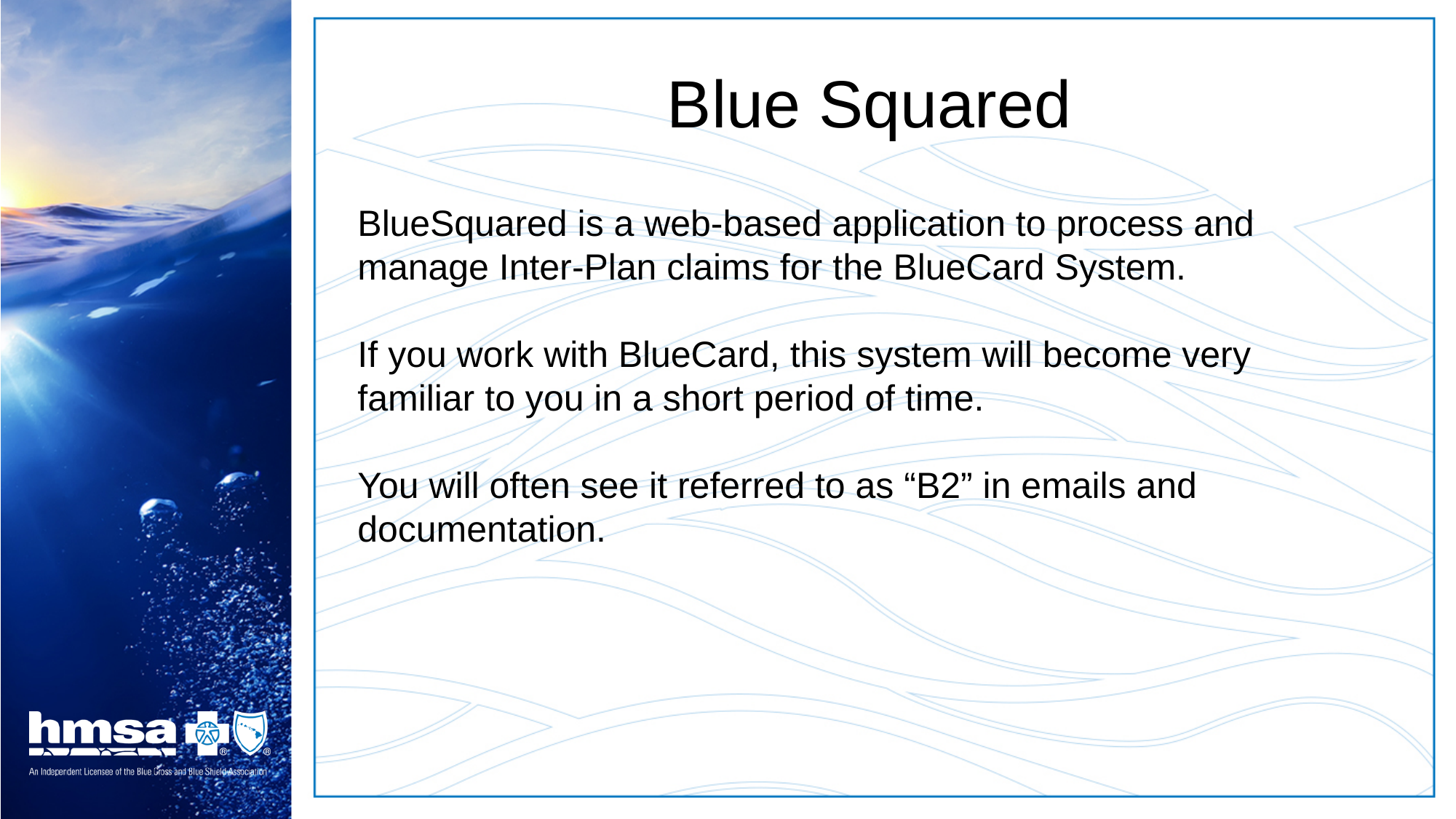

# Blue Squared
BlueSquared is a web-based application to process and manage Inter-Plan claims for the BlueCard System.

If you work with BlueCard, this system will become very familiar to you in a short period of time.

You will often see it referred to as “B2” in emails and documentation.